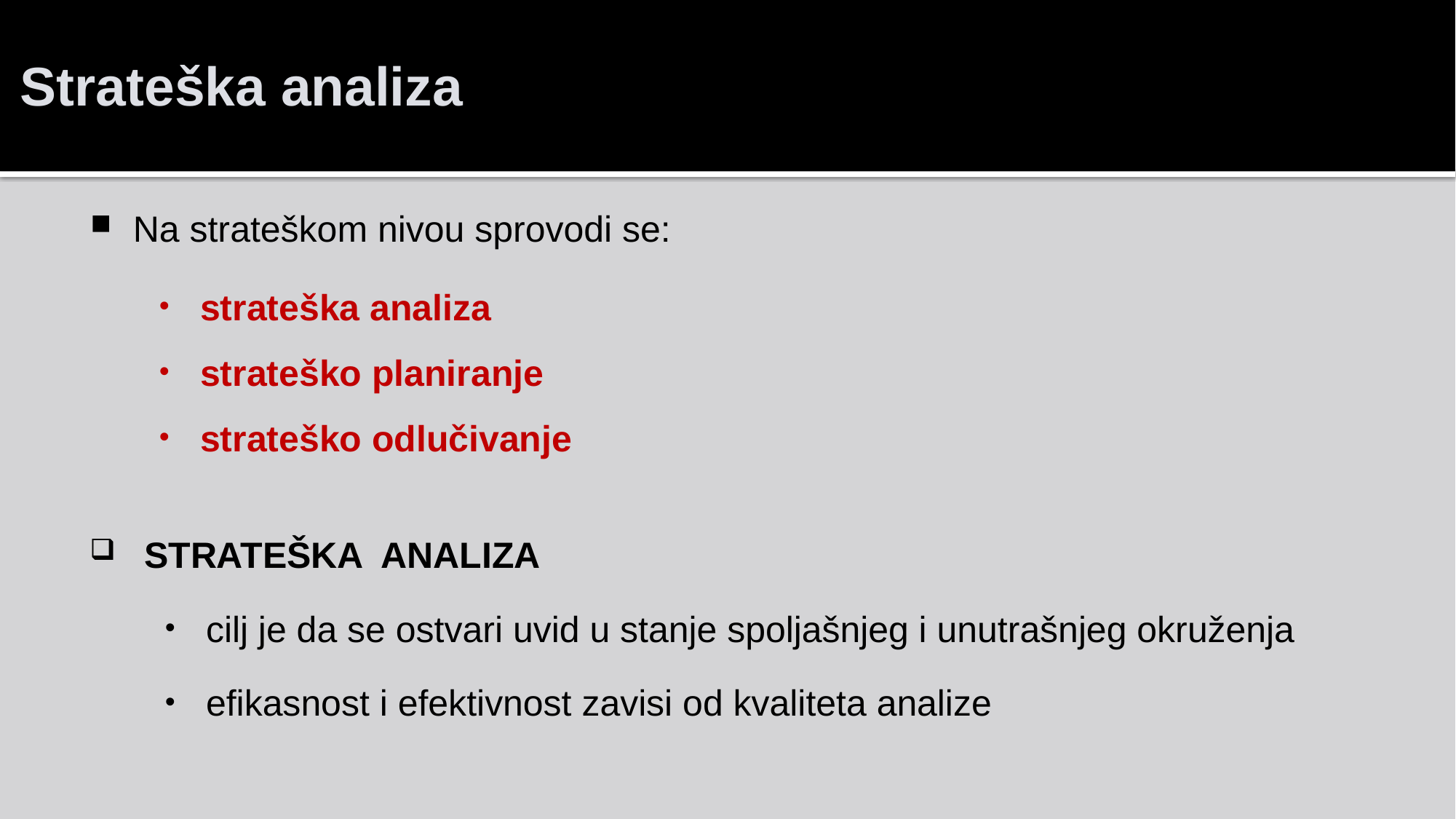

# Strateška analiza

Na strateškom nivou sprovodi se:

strateška analiza
strateško planiranje
strateško odlučivanje

STRATEŠKA  ANALIZA
cilj je da se ostvari uvid u stanje spoljašnjeg i unutrašnjeg okruženja
efikasnost i efektivnost zavisi od kvaliteta analize